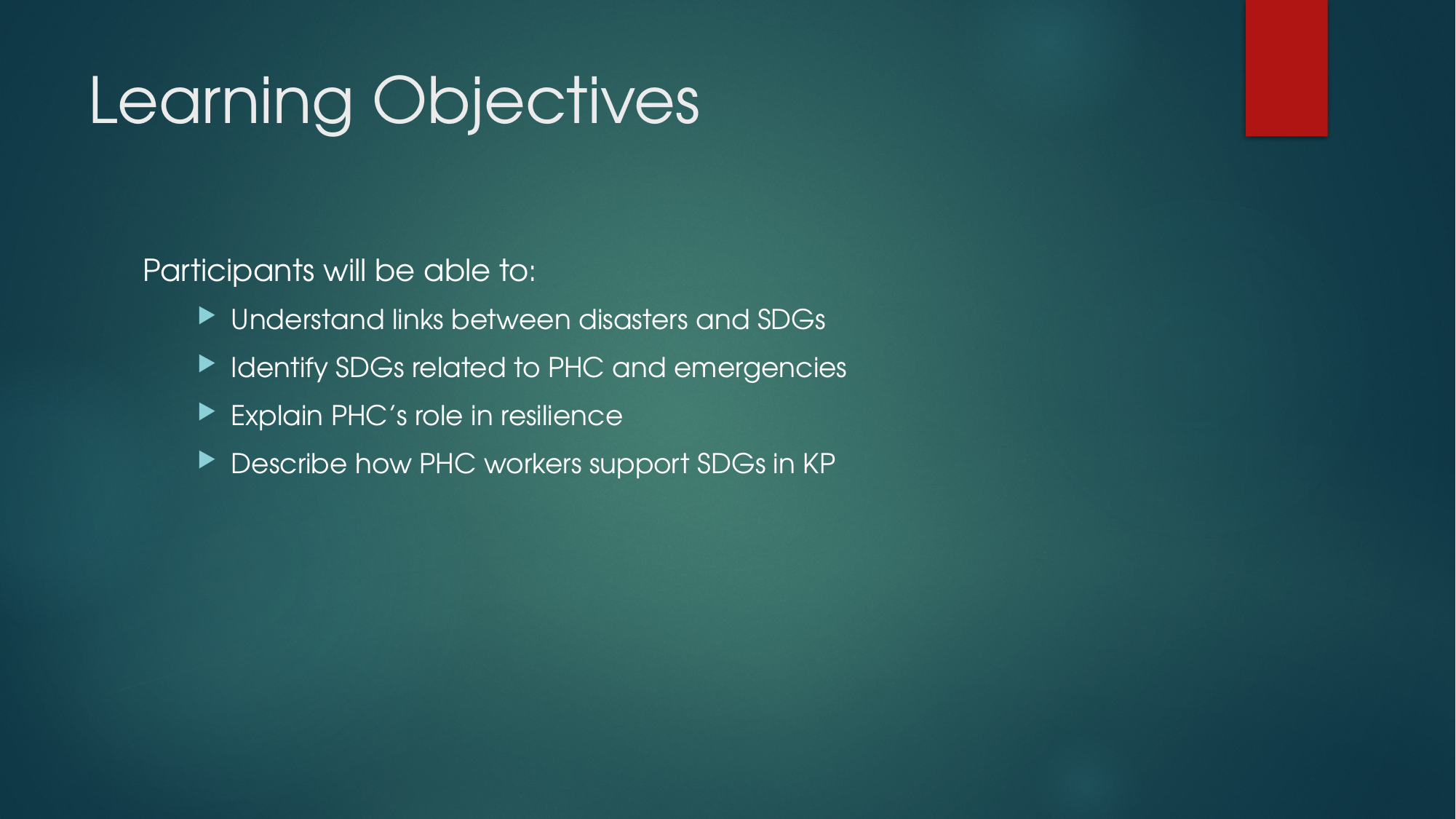

# Learning Objectives
Participants will be able to:
Understand links between disasters and SDGs
Identify SDGs related to PHC and emergencies
Explain PHC’s role in resilience
Describe how PHC workers support SDGs in KP